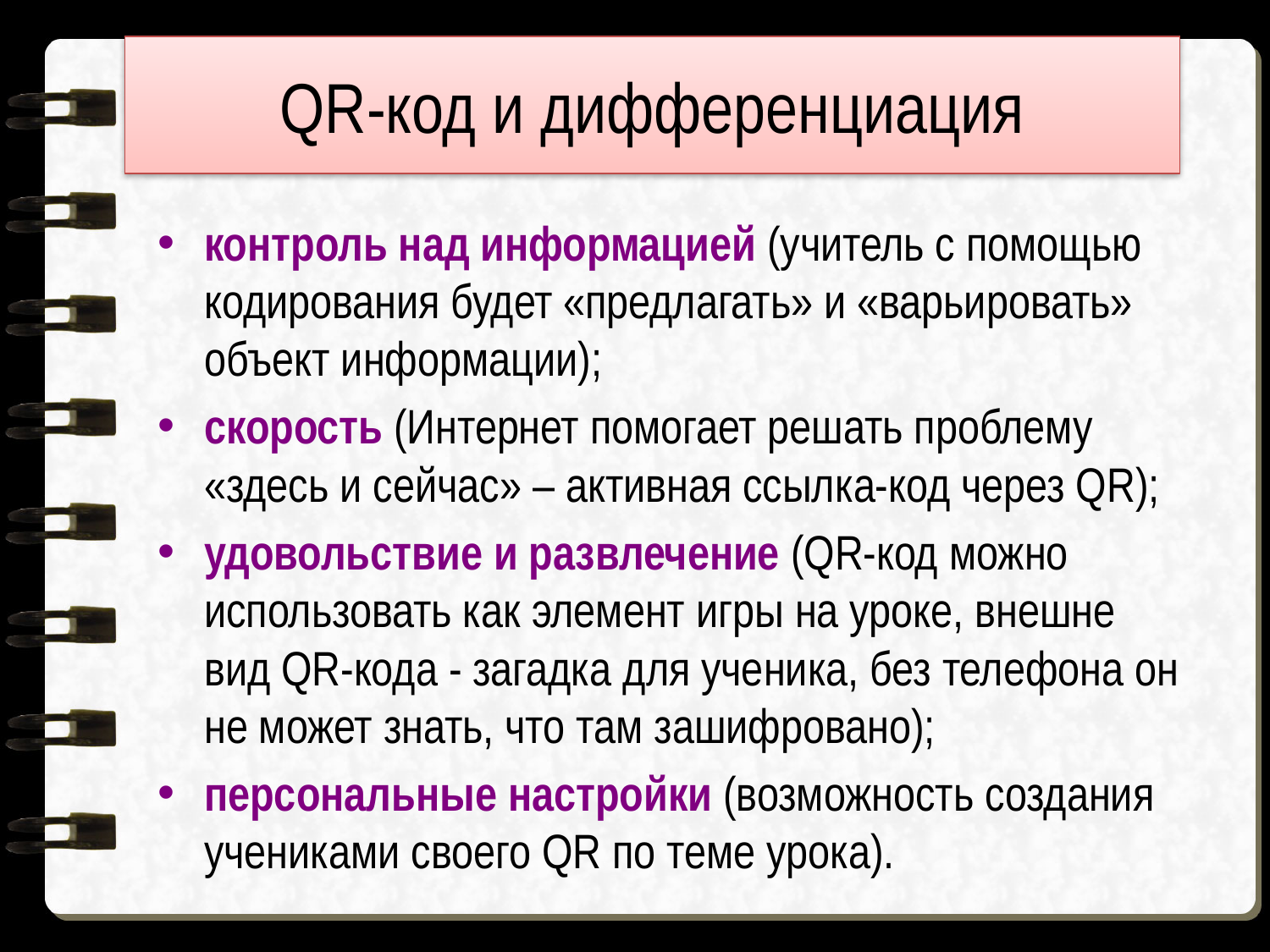

# QR-код и дифференциация
контроль над информацией (учитель с помощью кодирования будет «предлагать» и «варьировать» объект информации);
скорость (Интернет помогает решать проблему «здесь и сейчас» – активная ссылка-код через QR);
удовольствие и развлечение (QR-код можно использовать как элемент игры на уроке, внешне вид QR-кода - загадка для ученика, без телефона он не может знать, что там зашифровано);
персональные настройки (возможность создания учениками своего QR по теме урока).